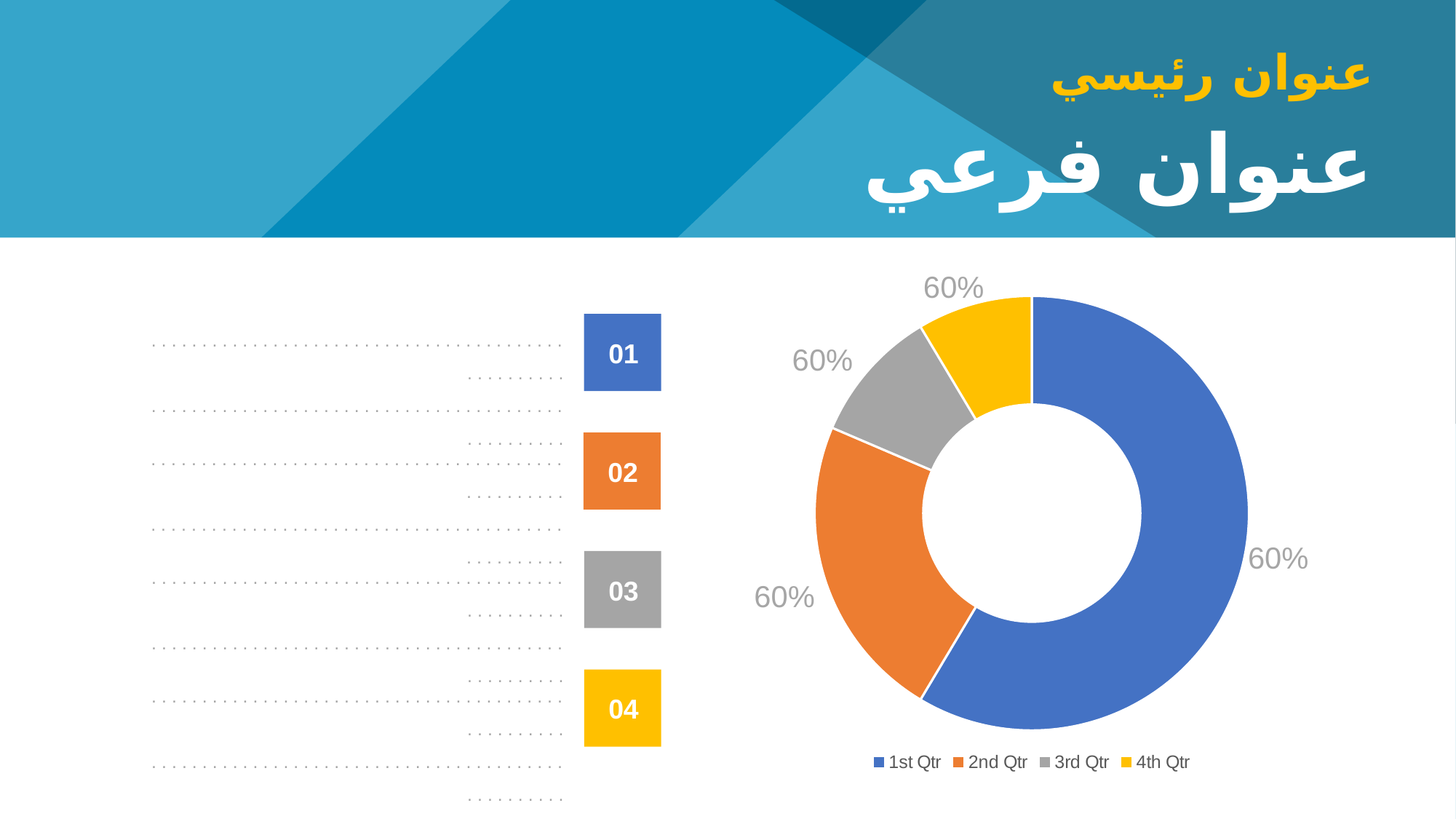

عنوان رئيسي
عنوان فرعي
60%

### Chart

| Category | Sales |
|---|---|
| 1st Qtr | 8.2 |
| 2nd Qtr | 3.2 |
| 3rd Qtr | 1.4 |
| 4th Qtr | 1.2 |
. . . . . . . . . . . . . . . . . . . . . . . . . . . . . . . . . . . . . . . . . . . . . . . . . . .
. . . . . . . . . . . . . . . . . . . . . . . . . . . . . . . . . . . . . . . . . . . . . . . . . . .

01
60%
. . . . . . . . . . . . . . . . . . . . . . . . . . . . . . . . . . . . . . . . . . . . . . . . . . .
. . . . . . . . . . . . . . . . . . . . . . . . . . . . . . . . . . . . . . . . . . . . . . . . . . .

02
60%
. . . . . . . . . . . . . . . . . . . . . . . . . . . . . . . . . . . . . . . . . . . . . . . . . . .
. . . . . . . . . . . . . . . . . . . . . . . . . . . . . . . . . . . . . . . . . . . . . . . . . . .

03
60%
. . . . . . . . . . . . . . . . . . . . . . . . . . . . . . . . . . . . . . . . . . . . . . . . . . .
. . . . . . . . . . . . . . . . . . . . . . . . . . . . . . . . . . . . . . . . . . . . . . . . . . .

04